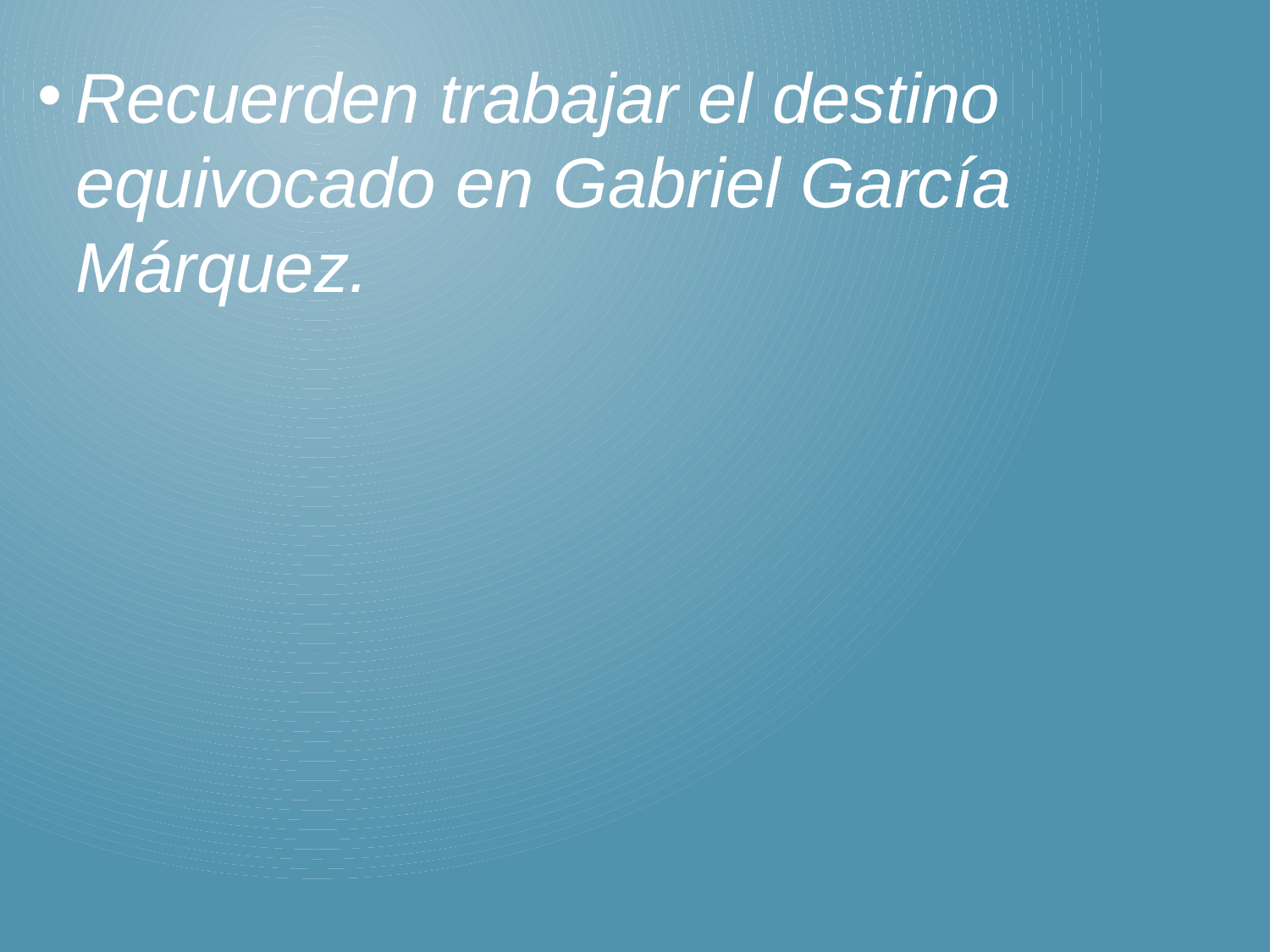

Recuerden trabajar el destino equivocado en Gabriel García Márquez.